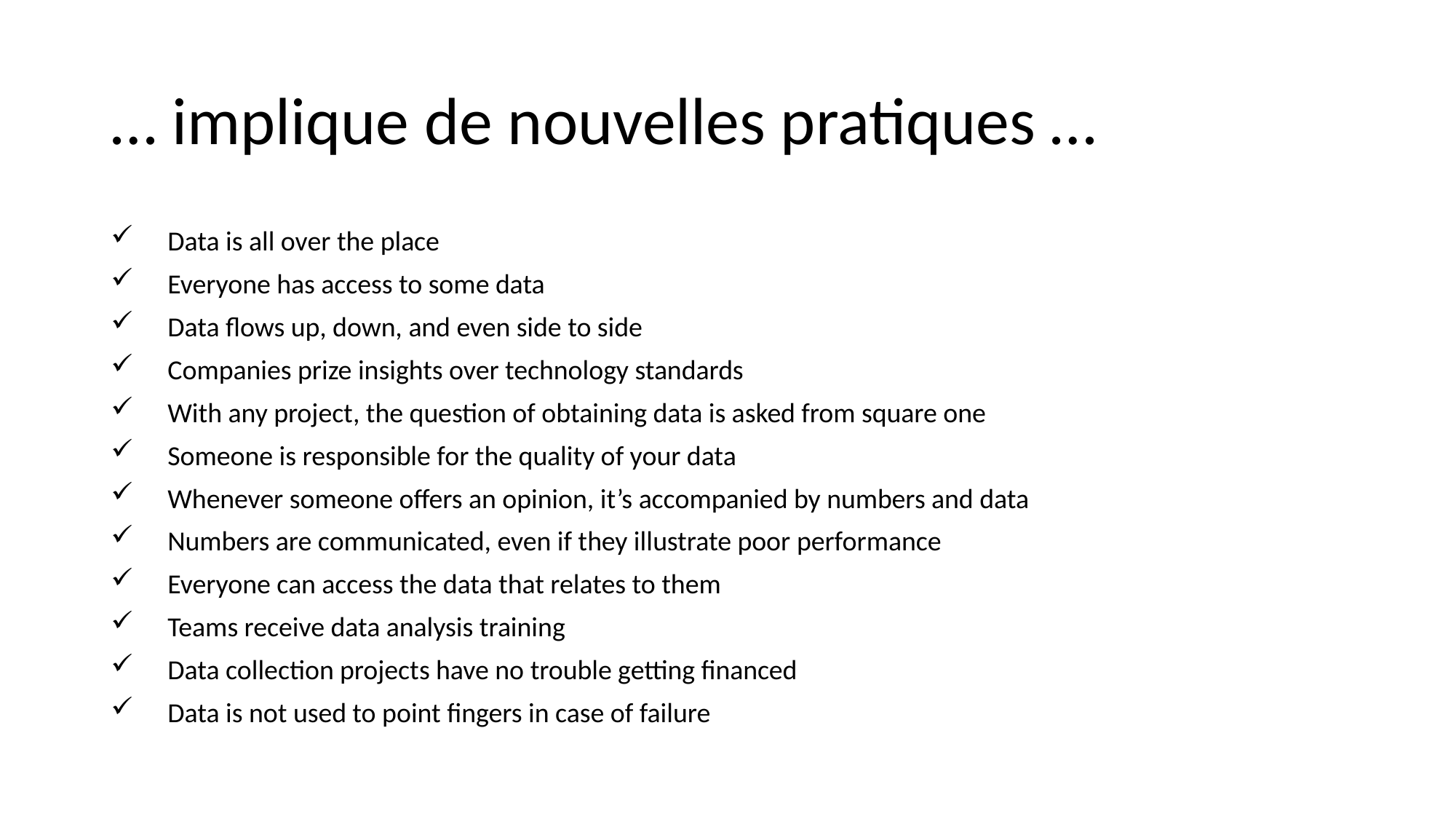

# … implique de nouvelles pratiques …
Data is all over the place
Everyone has access to some data
Data flows up, down, and even side to side
Companies prize insights over technology standards
With any project, the question of obtaining data is asked from square one
Someone is responsible for the quality of your data
Whenever someone offers an opinion, it’s accompanied by numbers and data
Numbers are communicated, even if they illustrate poor performance
Everyone can access the data that relates to them
Teams receive data analysis training
Data collection projects have no trouble getting financed
Data is not used to point fingers in case of failure